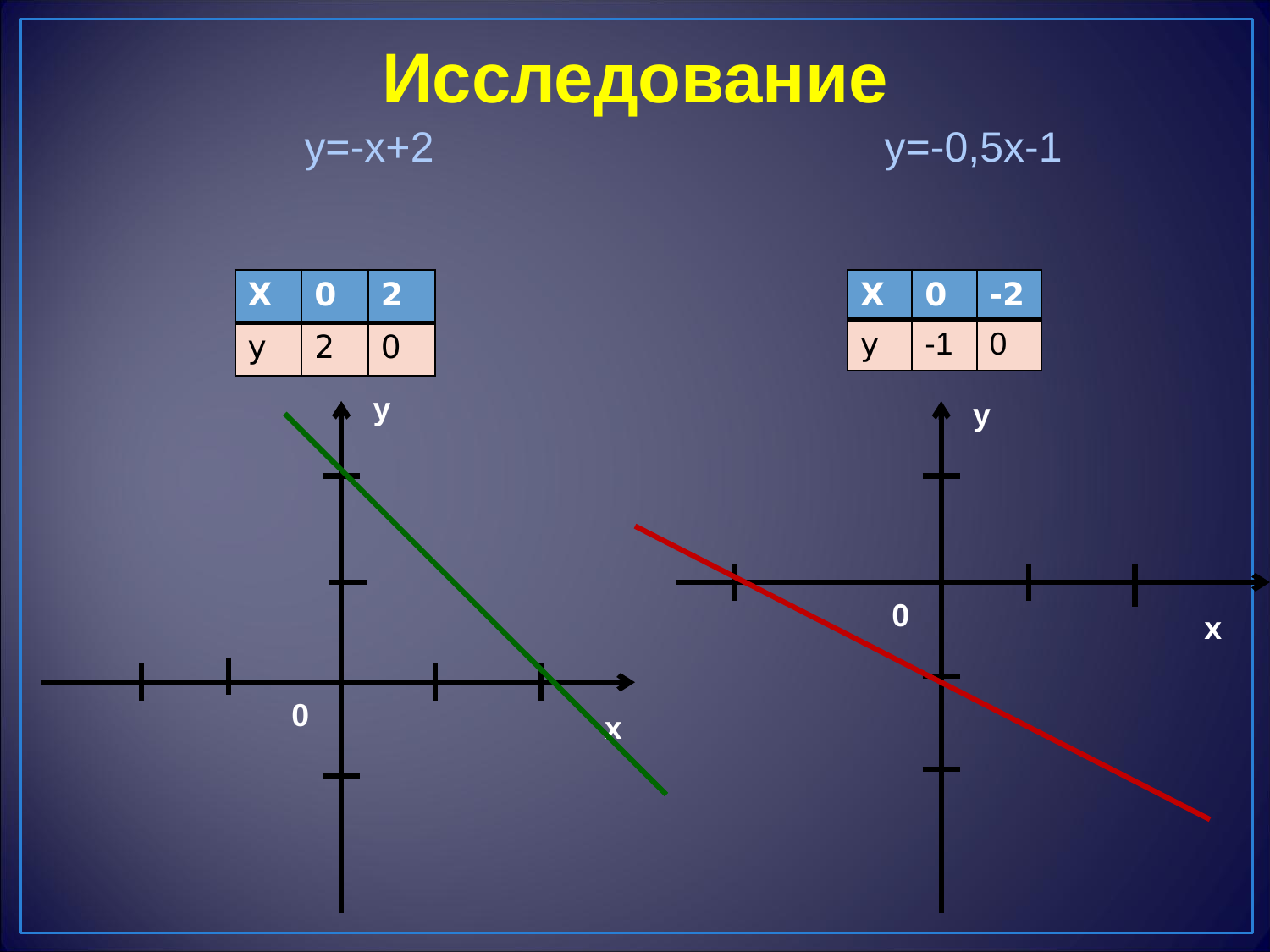

Исследование
                   y=-x+2                                      y=-0,5х-1
| X | 0 | 2 |
| --- | --- | --- |
| y | 2 | 0 |
| X | 0 | -2 |
| --- | --- | --- |
| y | -1 | 0 |
у
у
0
х
0
х